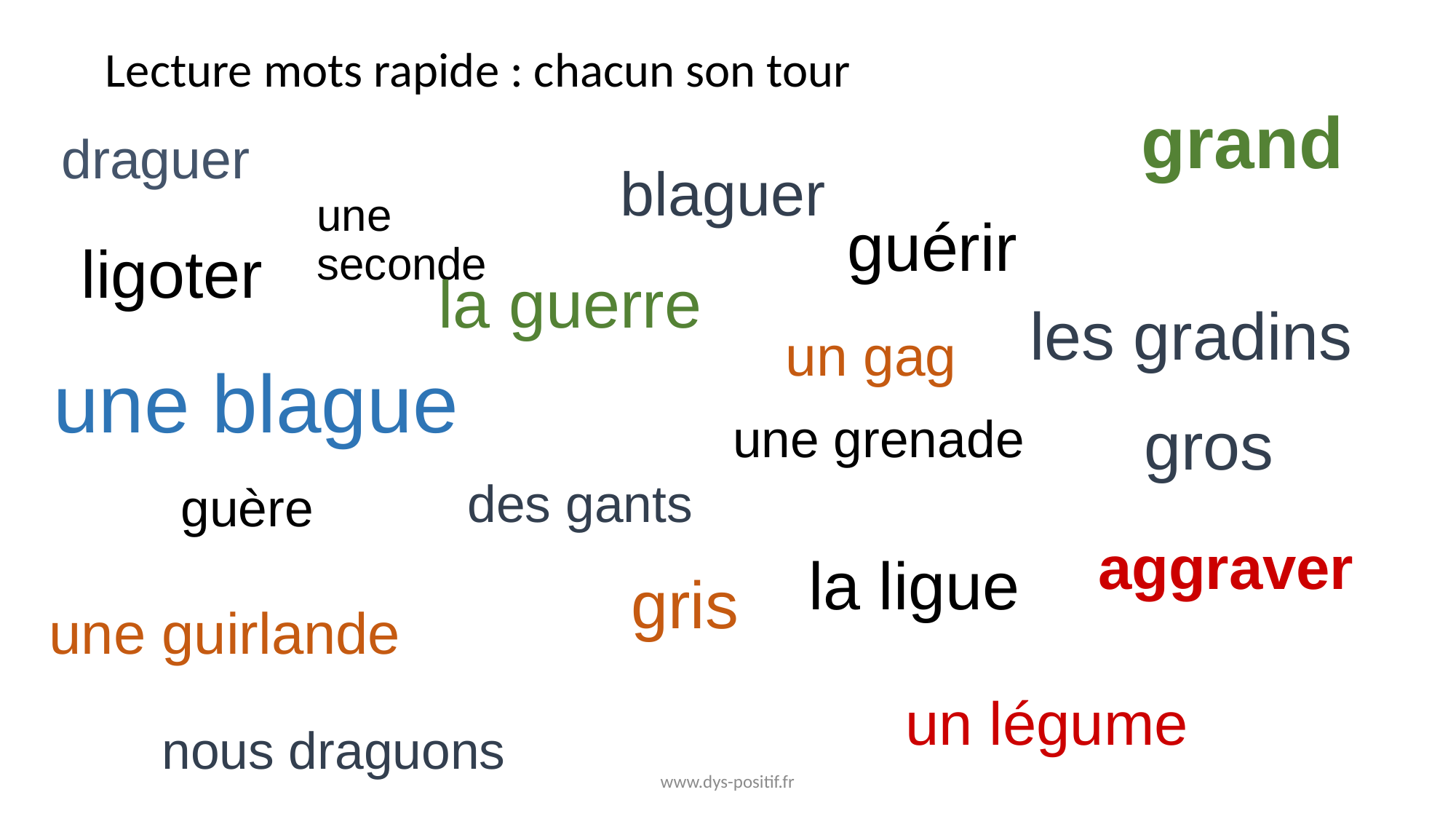

# Lecture mots rapide : chacun son tour
grand
draguer
blaguer
une seconde
guérir
ligoter
la guerre
les gradins
un gag
une blague
gros
une grenade
des gants
guère
aggraver
la ligue
gris
une guirlande
un légume
nous draguons
www.dys-positif.fr